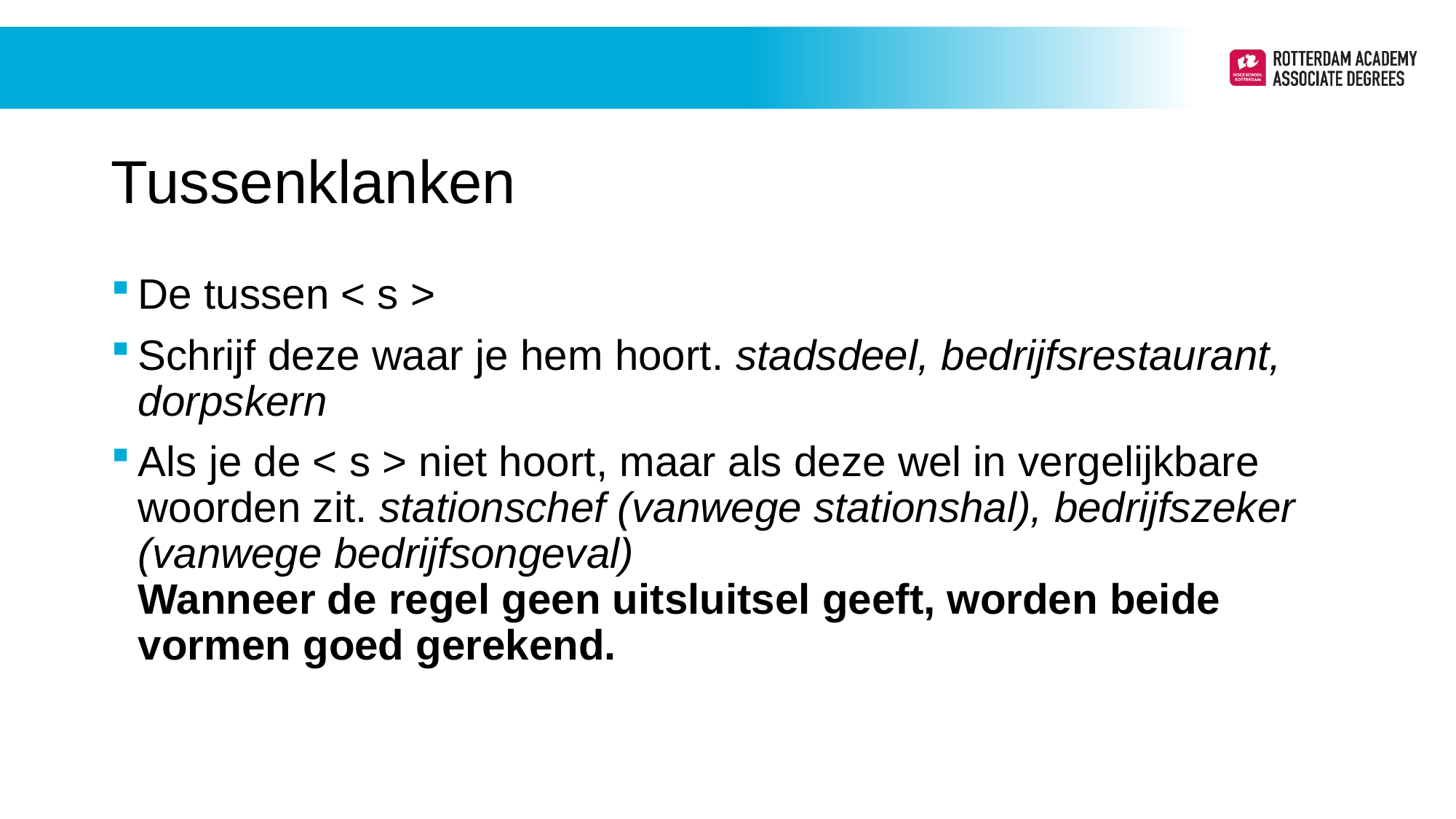

# Tussenklanken
De tussen < s >
Schrijf deze waar je hem hoort. stadsdeel, bedrijfsrestaurant, dorpskern
Als je de < s > niet hoort, maar als deze wel in vergelijkbare woorden zit. stationschef (vanwege stationshal), bedrijfszeker (vanwege bedrijfsongeval)
Wanneer de regel geen uitsluitsel geeft, worden beide vormen goed gerekend.